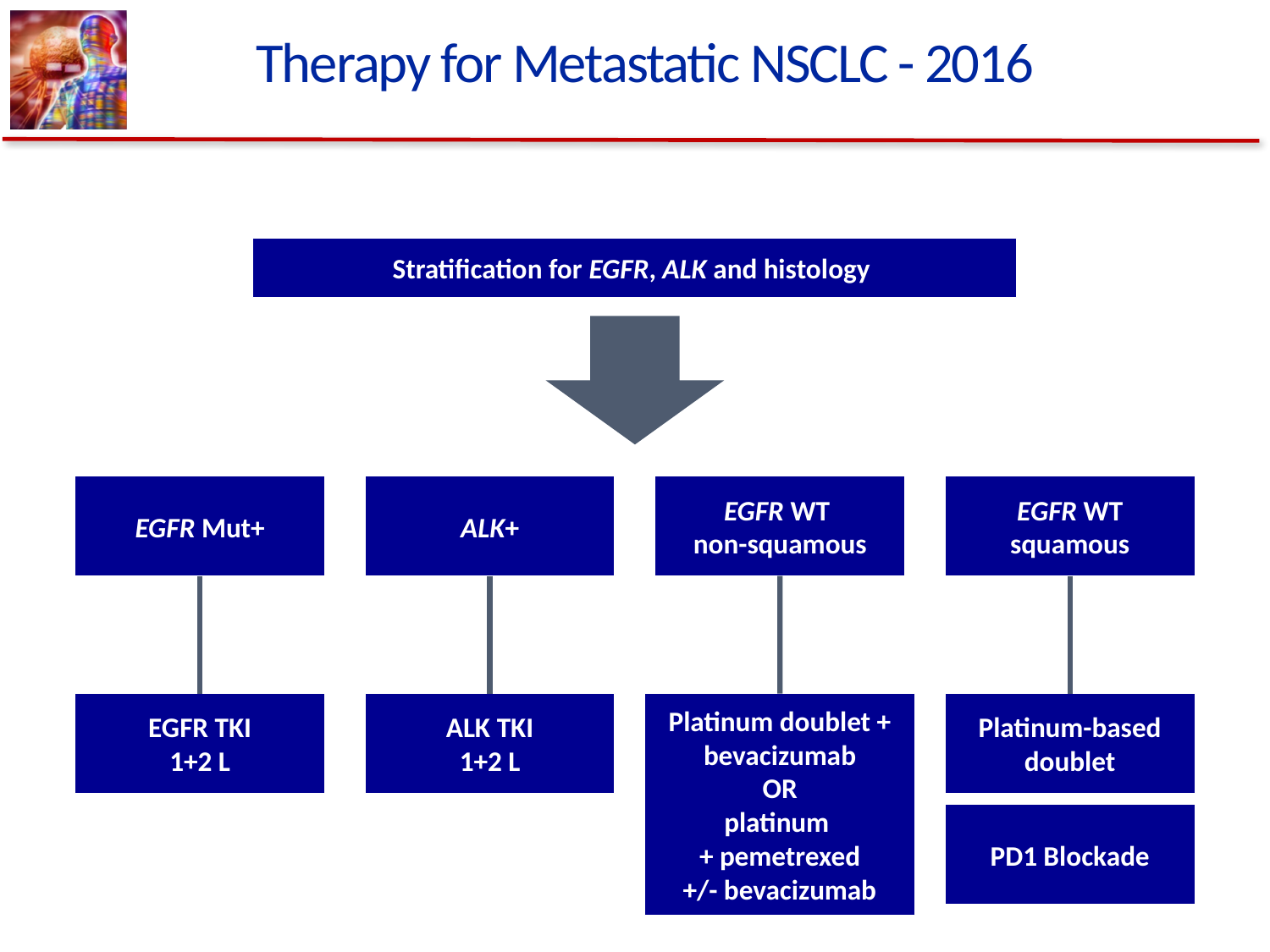

# Therapy for Metastatic NSCLC - 2016
Stratification for EGFR, ALK and histology

EGFR Mut+
ALK+
EGFR WT
non-squamous
EGFR WT squamous
EGFR TKI
1+2 L
ALK TKI
1+2 L
Platinum doublet + bevacizumab
OR
platinum
+ pemetrexed
+/- bevacizumab
Platinum-based doublet
PD1 Blockade